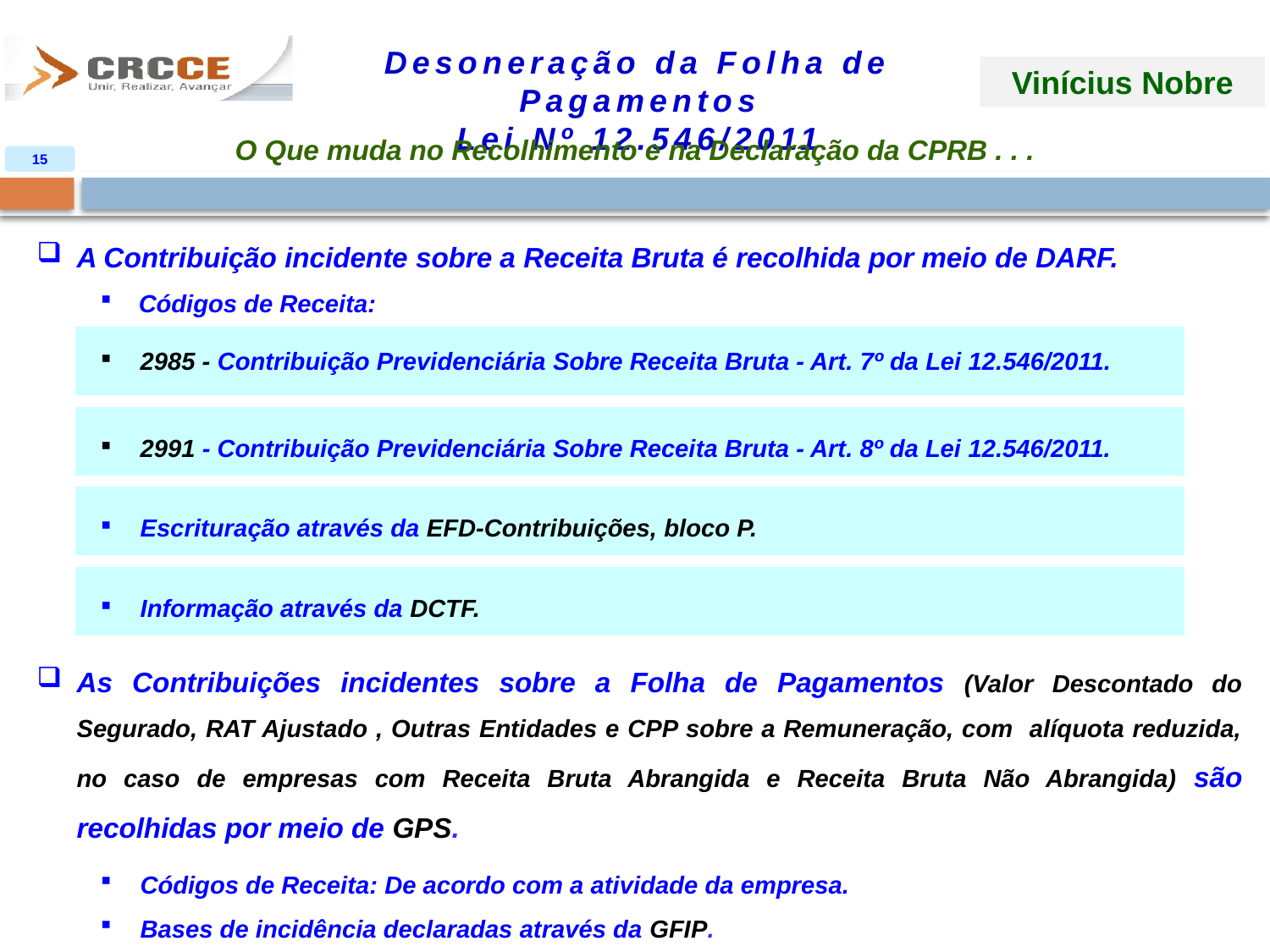

O Que muda no Recolhimento e na Declaração da CPRB . . .
15
A Contribuição incidente sobre a Receita Bruta é recolhida por meio de DARF.
Códigos de Receita:

As Contribuições incidentes sobre a Folha de Pagamentos (Valor Descontado do Segurado, RAT Ajustado , Outras Entidades e CPP sobre a Remuneração, com  alíquota reduzida, no caso de empresas com Receita Bruta Abrangida e Receita Bruta Não Abrangida) são recolhidas por meio de GPS.
Códigos de Receita: De acordo com a atividade da empresa.
Bases de incidência declaradas através da GFIP.
| 2985 - Contribuição Previdenciária Sobre Receita Bruta - Art. 7º da Lei 12.546/2011. |
| --- |
| 2991 - Contribuição Previdenciária Sobre Receita Bruta - Art. 8º da Lei 12.546/2011. |
| --- |
| Escrituração através da EFD-Contribuições, bloco P. |
| --- |
| Informação através da DCTF. |
| --- |